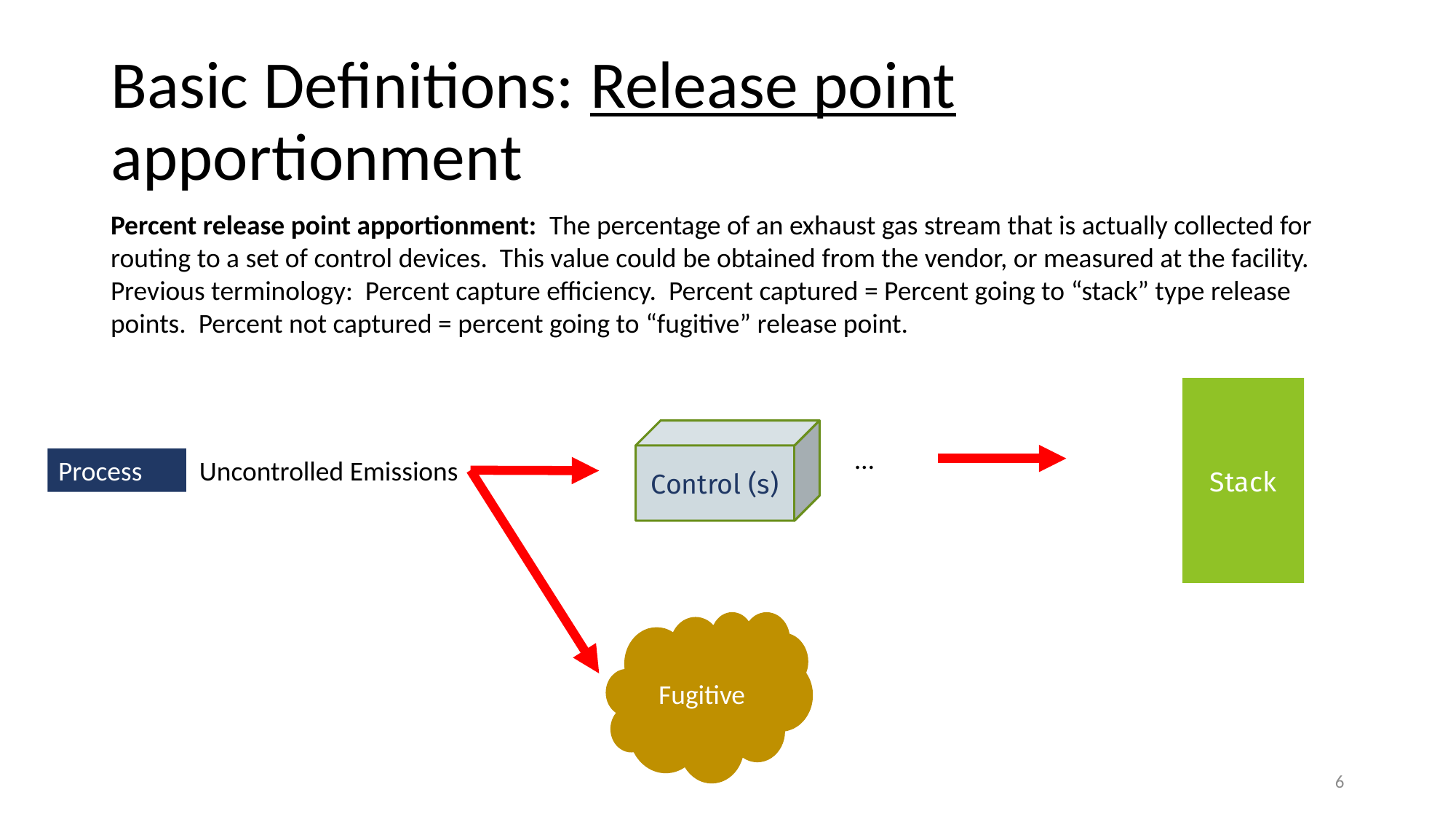

# Basic Definitions: Release point apportionment
Percent release point apportionment:  The percentage of an exhaust gas stream that is actually collected for routing to a set of control devices.  This value could be obtained from the vendor, or measured at the facility.  Previous terminology:  Percent capture efficiency.  Percent captured = Percent going to “stack” type release points.  Percent not captured = percent going to “fugitive” release point.
Stack
Control (s)
…
Process
Uncontrolled Emissions
Fugitive
6